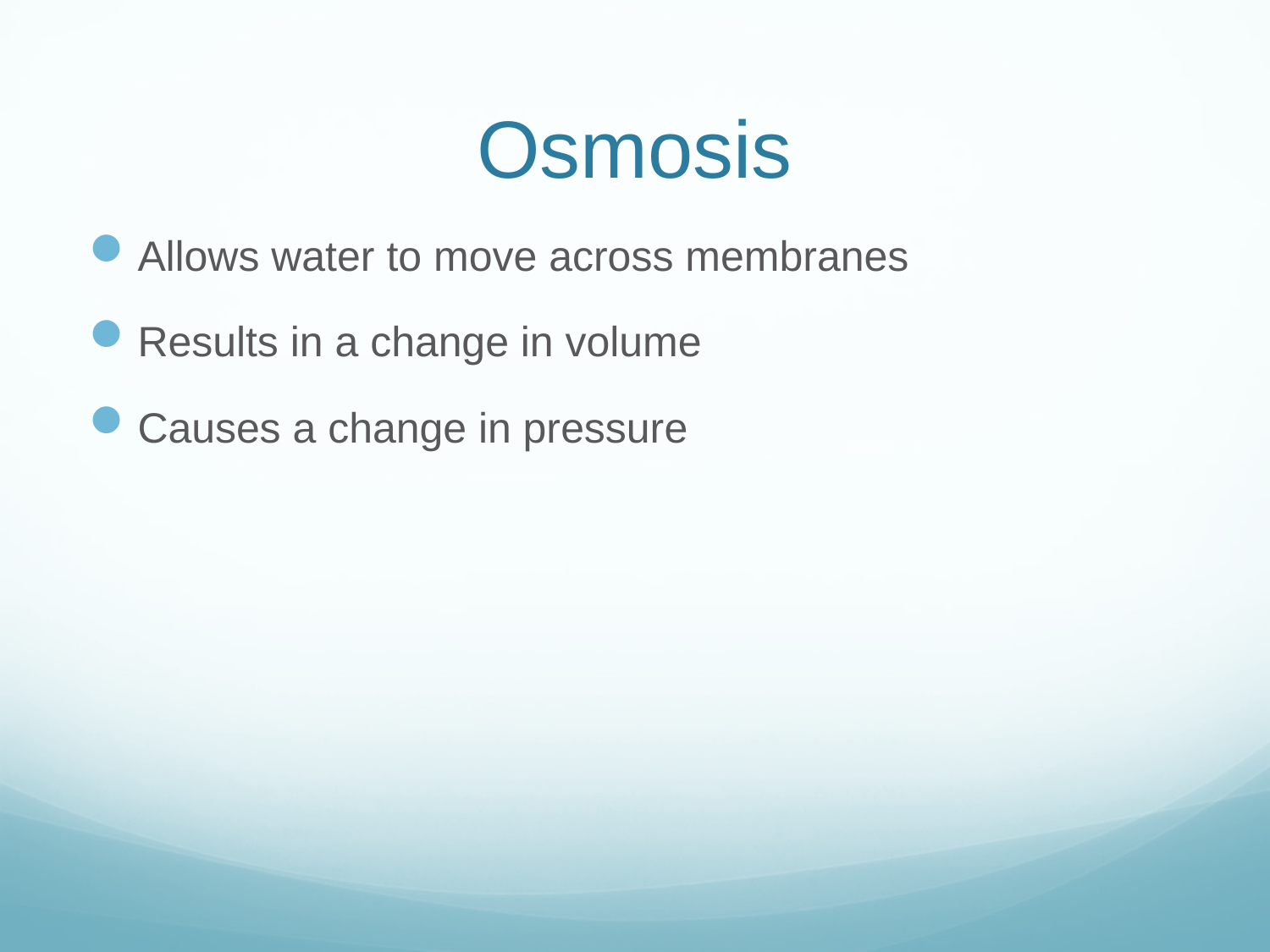

# Osmosis
Allows water to move across membranes
Results in a change in volume
Causes a change in pressure